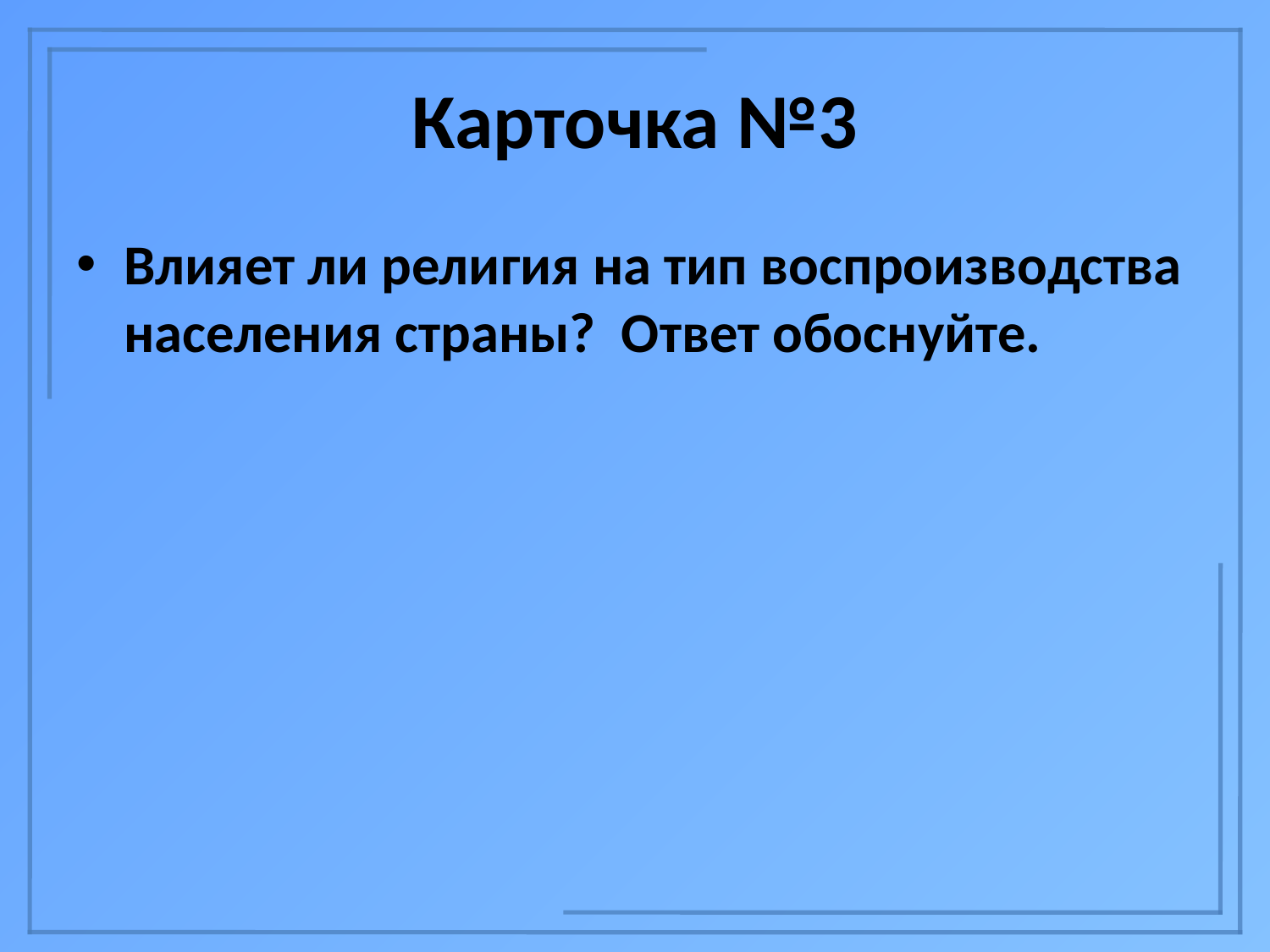

# Карточка №3
Влияет ли религия на тип воспроизводства населения страны?  Ответ обоснуйте.